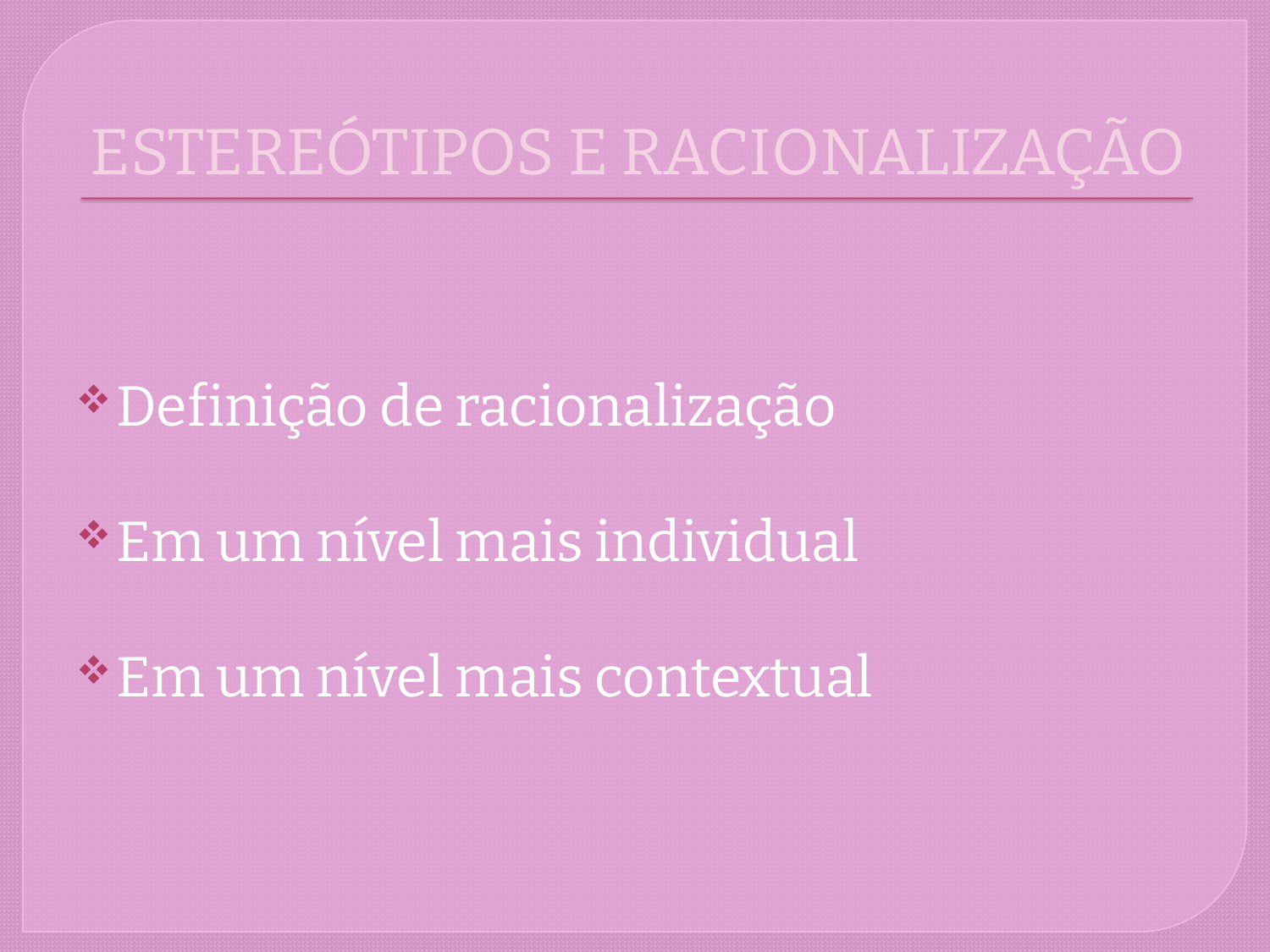

# ESTEREÓTIPOS E RACIONALIZAÇÃO

Definição de racionalização

Em um nível mais individual

Em um nível mais contextual